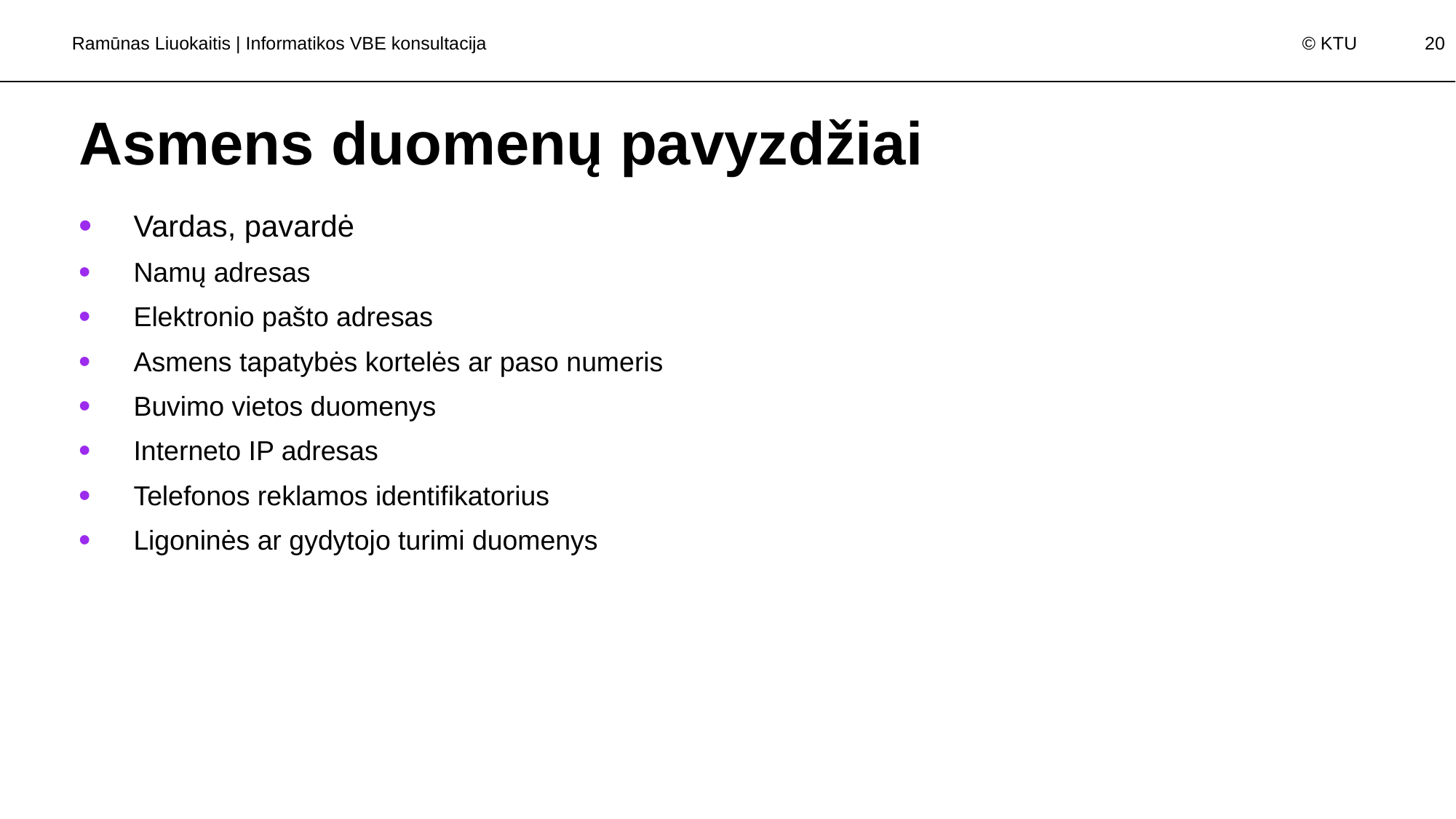

Ramūnas Liuokaitis | Informatikos VBE konsultacija
# Asmens duomenų pavyzdžiai
Vardas, pavardė
Namų adresas
Elektronio pašto adresas
Asmens tapatybės kortelės ar paso numeris
Buvimo vietos duomenys
Interneto IP adresas
Telefonos reklamos identifikatorius
Ligoninės ar gydytojo turimi duomenys